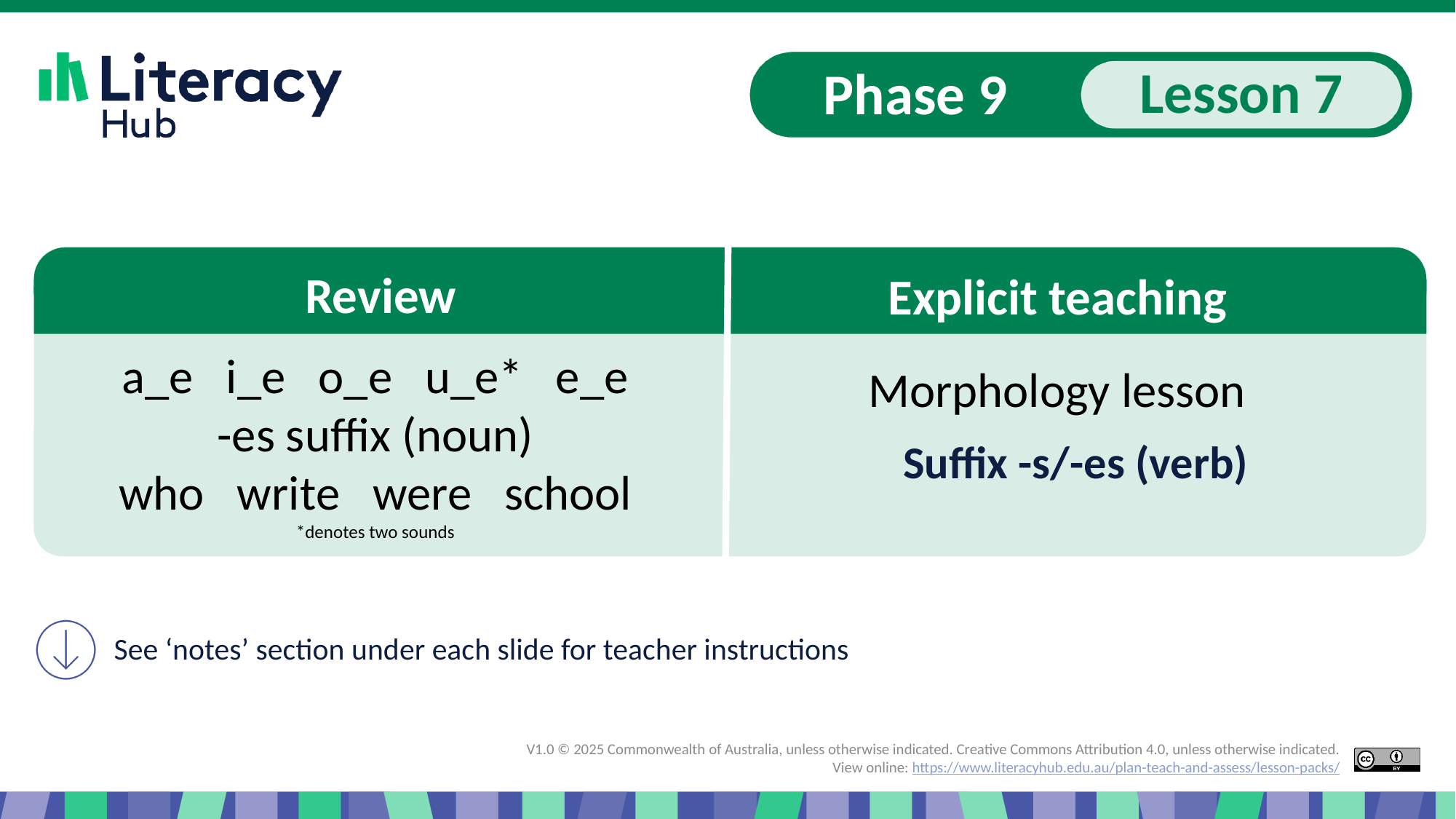

# Slide 1 Start of presentation, Suffix -s (noun)
a_e   i_e   o_e   u_e*   e_e
-es suffix (noun)
who   write   were   school
*denotes two sounds
Suffix -s/-es (verb)